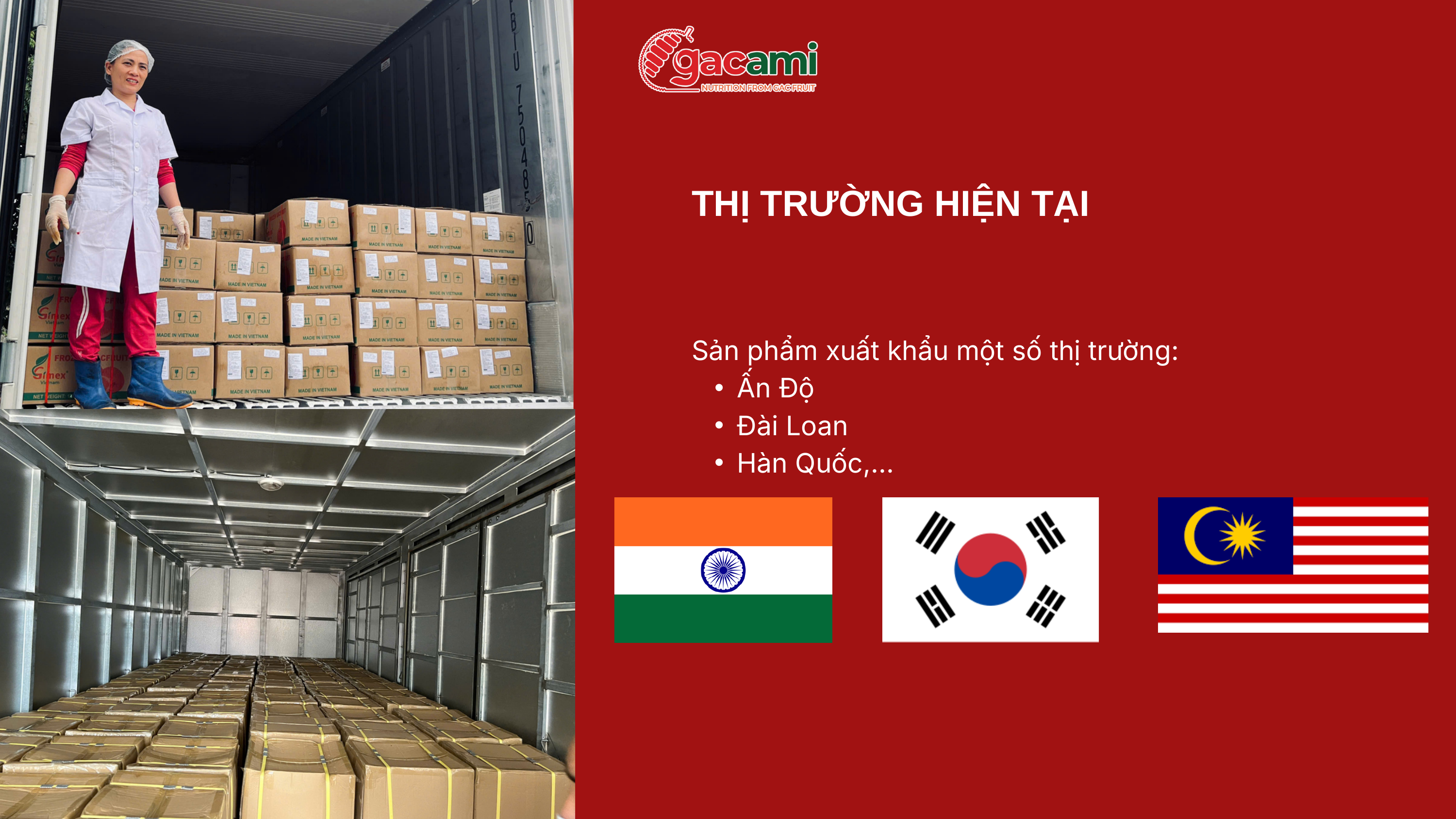

THỊ TRƯỜNG HIỆN TẠI
Sản phẩm xuất khẩu một số thị trường:
Ấn Độ
Đài Loan
Hàn Quốc,...